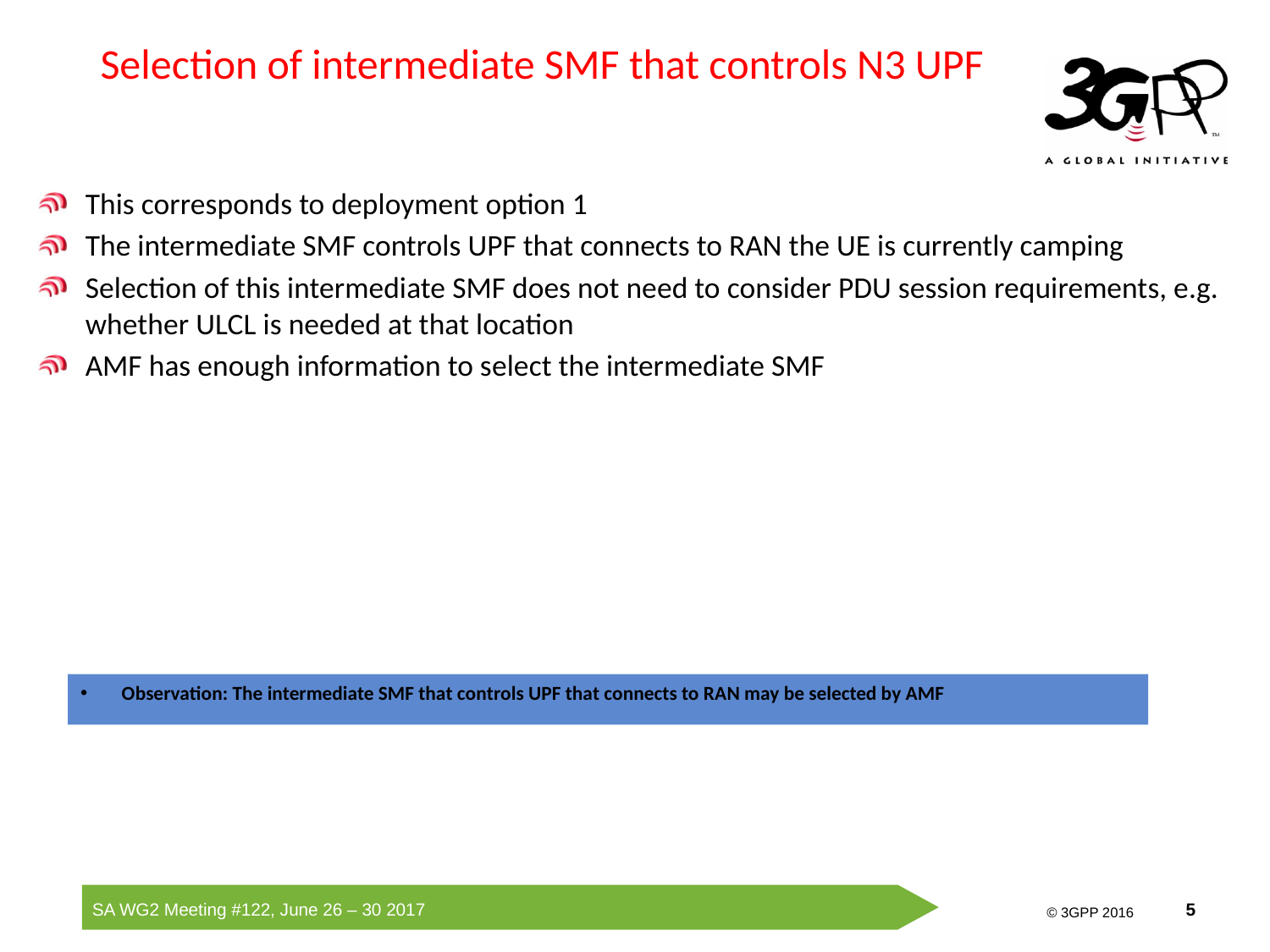

# Selection of intermediate SMF that controls N3 UPF
This corresponds to deployment option 1
The intermediate SMF controls UPF that connects to RAN the UE is currently camping
Selection of this intermediate SMF does not need to consider PDU session requirements, e.g. whether ULCL is needed at that location
AMF has enough information to select the intermediate SMF
Observation: The intermediate SMF that controls UPF that connects to RAN may be selected by AMF